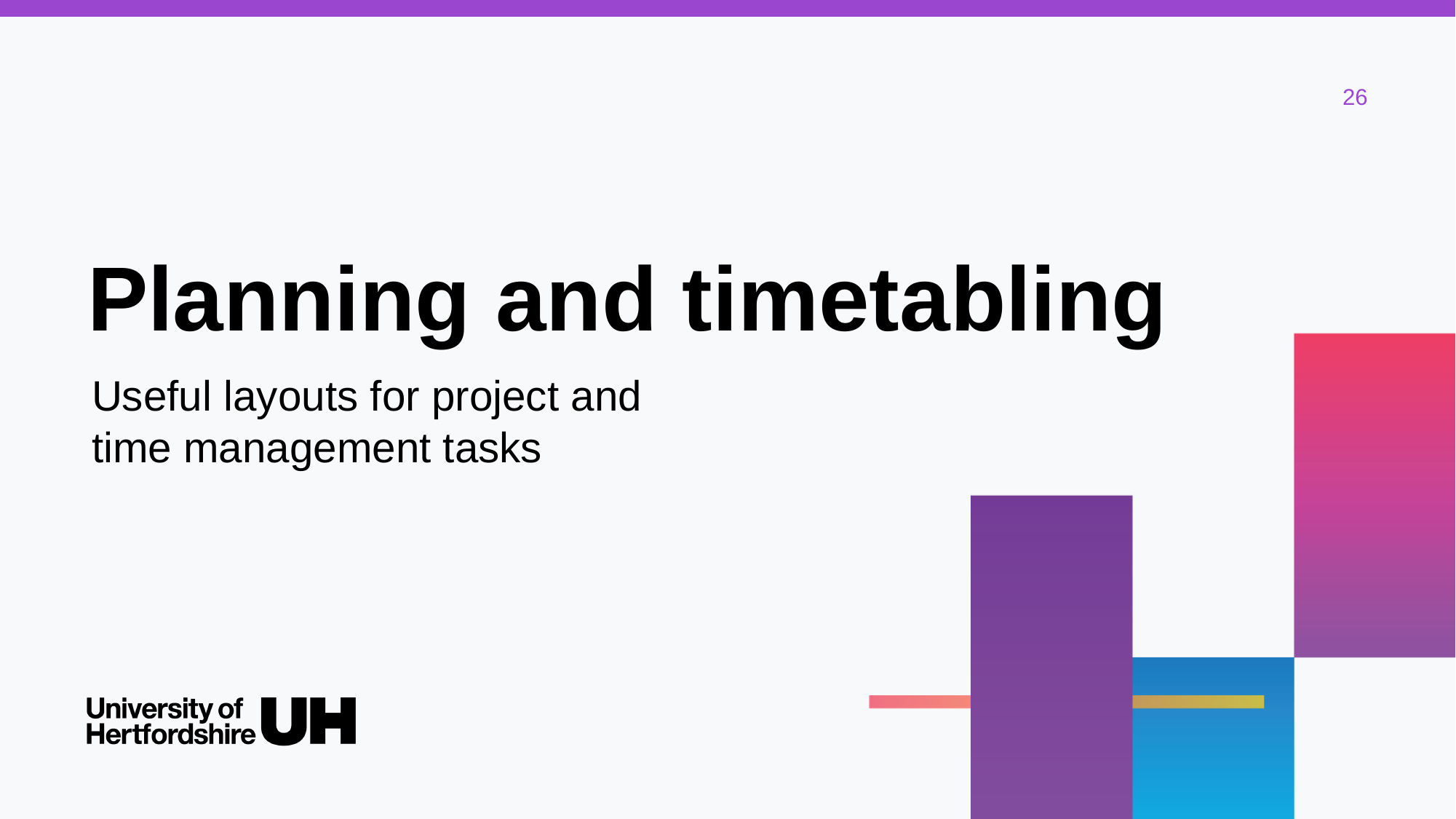

# Planning and timetabling
Useful layouts for project and time management tasks